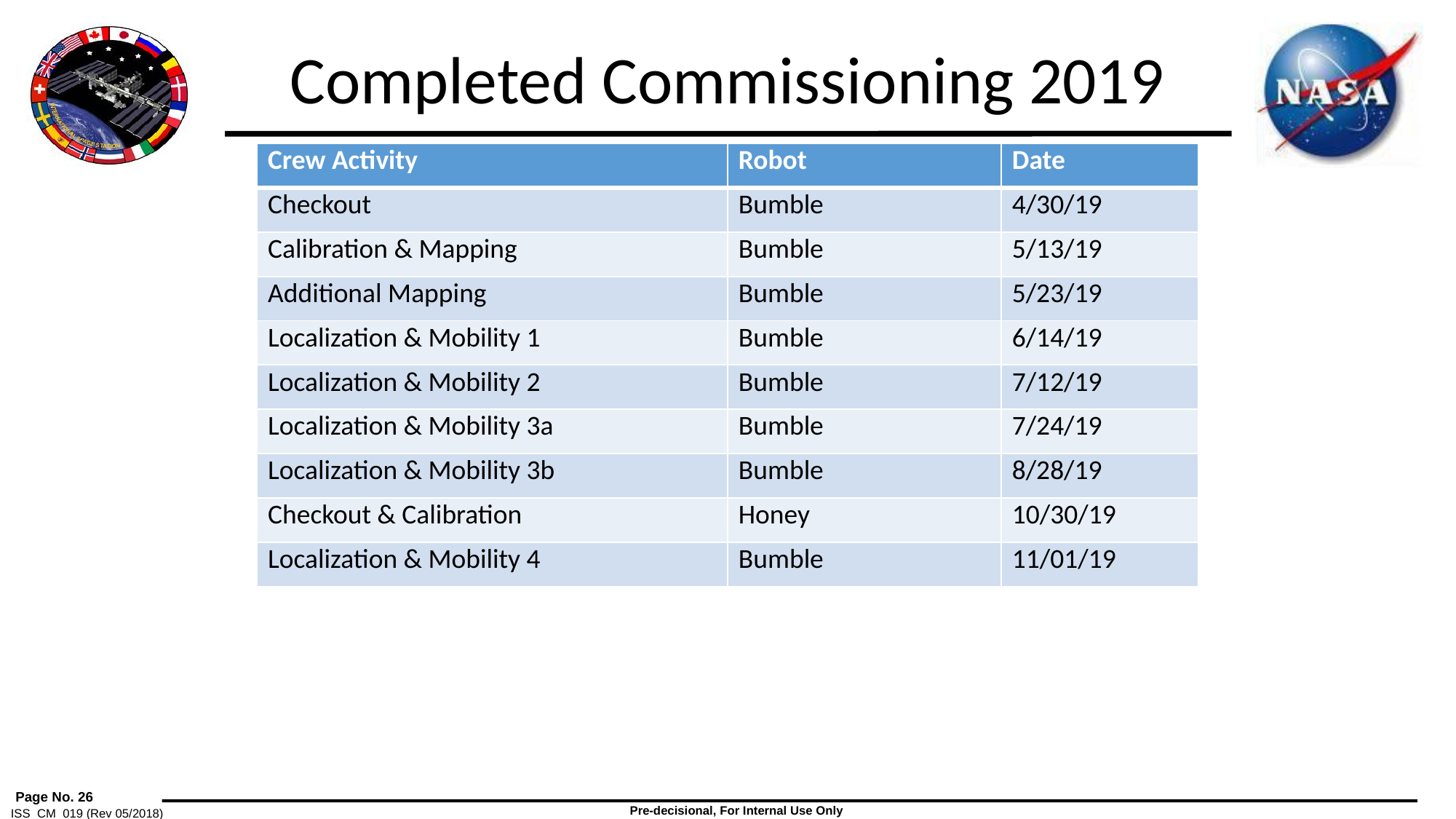

# Completed Commissioning 2019
| Crew Activity | Robot | Date |
| --- | --- | --- |
| Checkout | Bumble | 4/30/19 |
| Calibration & Mapping | Bumble | 5/13/19 |
| Additional Mapping | Bumble | 5/23/19 |
| Localization & Mobility 1 | Bumble | 6/14/19 |
| Localization & Mobility 2 | Bumble | 7/12/19 |
| Localization & Mobility 3a | Bumble | 7/24/19 |
| Localization & Mobility 3b | Bumble | 8/28/19 |
| Checkout & Calibration | Honey | 10/30/19 |
| Localization & Mobility 4 | Bumble | 11/01/19 |